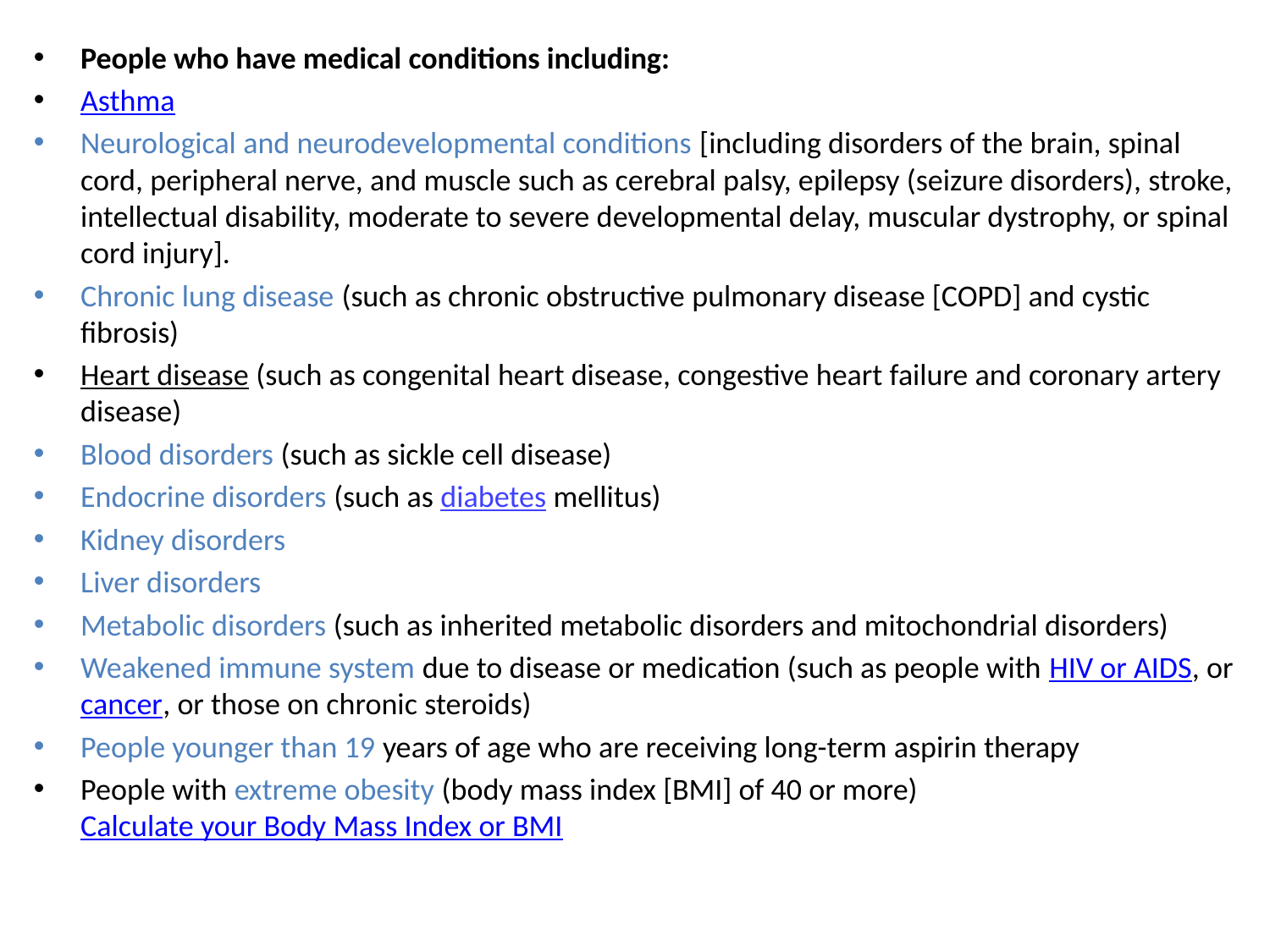

People who have medical conditions including:
Asthma
Neurological and neurodevelopmental conditions [including disorders of the brain, spinal cord, peripheral nerve, and muscle such as cerebral palsy, epilepsy (seizure disorders), stroke, intellectual disability, moderate to severe developmental delay, muscular dystrophy, or spinal cord injury].
Chronic lung disease (such as chronic obstructive pulmonary disease [COPD] and cystic fibrosis)
Heart disease (such as congenital heart disease, congestive heart failure and coronary artery disease)
Blood disorders (such as sickle cell disease)
Endocrine disorders (such as diabetes mellitus)
Kidney disorders
Liver disorders
Metabolic disorders (such as inherited metabolic disorders and mitochondrial disorders)
Weakened immune system due to disease or medication (such as people with HIV or AIDS, or cancer, or those on chronic steroids)
People younger than 19 years of age who are receiving long-term aspirin therapy
People with extreme obesity (body mass index [BMI] of 40 or more) Calculate your Body Mass Index or BMI